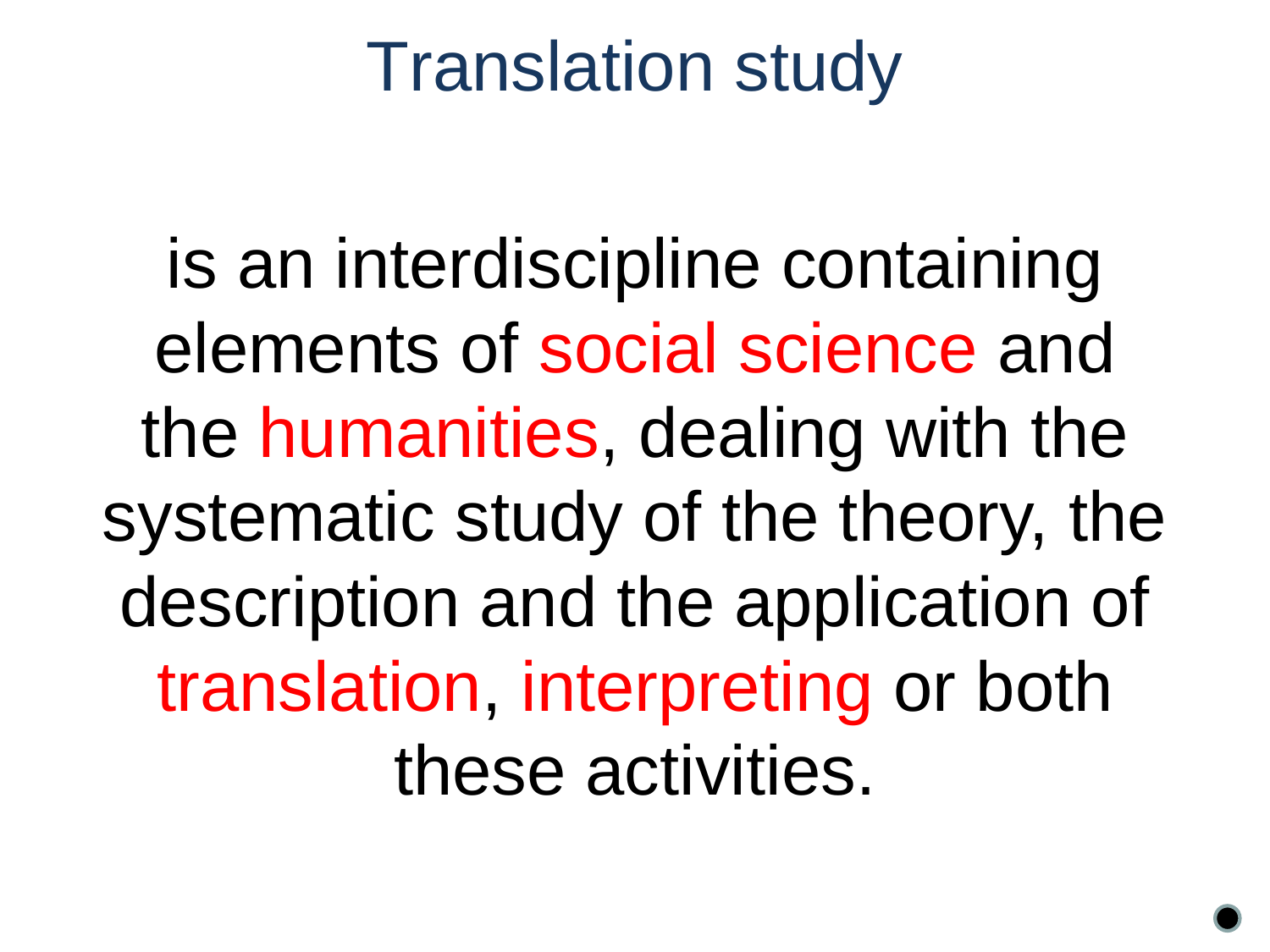

Translation study
is an interdiscipline containing elements of social science and the humanities, dealing with the systematic study of the theory, the description and the application of translation, interpreting or both these activities.